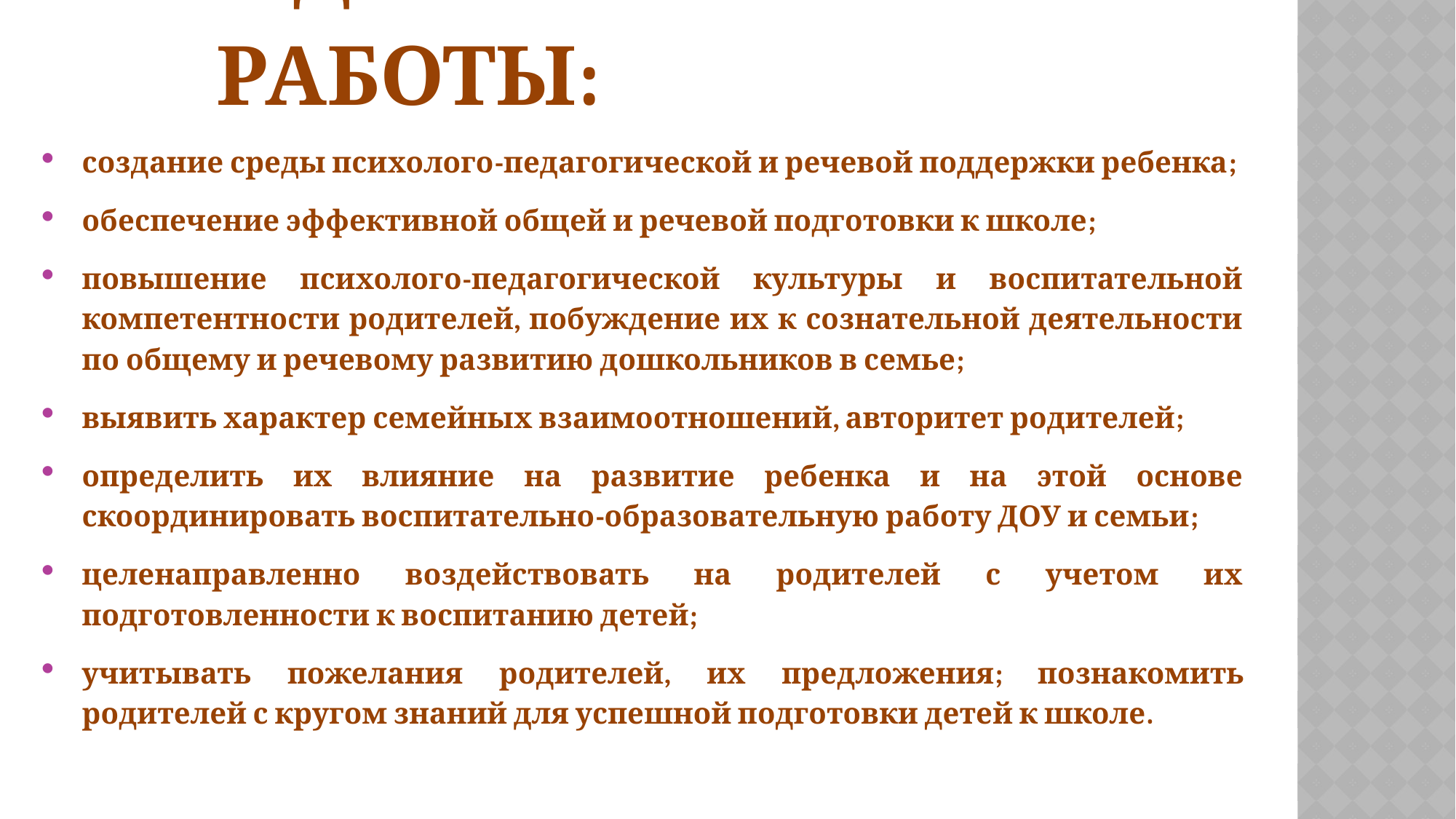

# Задачи совместной работы:
создание среды психолого-педагогической и речевой поддержки ребенка;
обеспечение эффективной общей и речевой подготовки к школе;
повышение психолого-педагогической культуры и воспитательной компетентности родителей, побуждение их к сознательной деятельности по общему и речевому развитию дошкольников в семье;
выявить характер семейных взаимоотношений, авторитет родителей;
определить их влияние на развитие ребенка и на этой основе скоординировать воспитательно-образовательную работу ДОУ и семьи;
целенаправленно воздействовать на родителей с учетом их подготовленности к воспитанию детей;
учитывать пожелания родителей, их предложения; познакомить родителей с кругом знаний для успешной подготовки детей к школе.